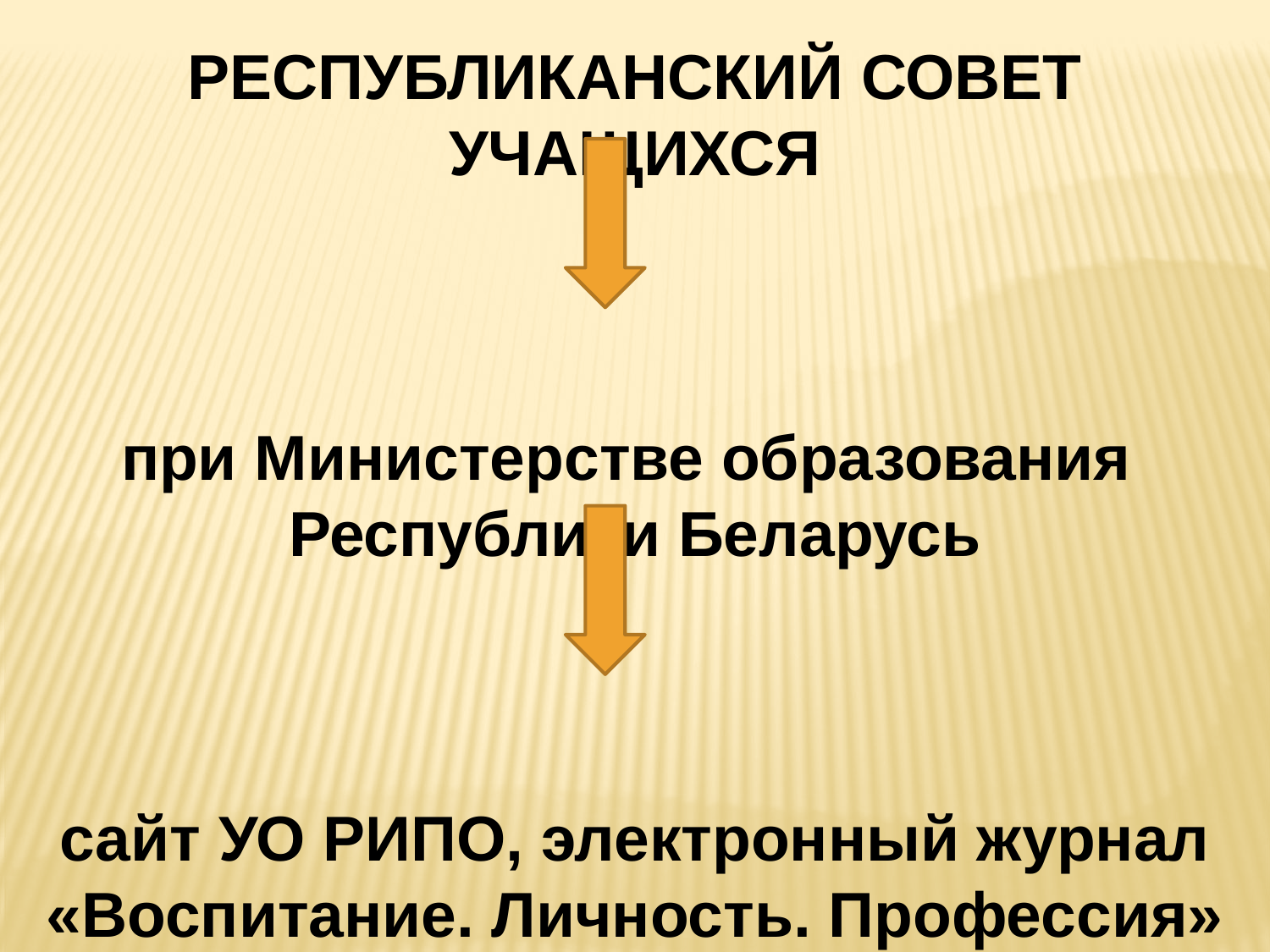

РЕСПУБЛИКАНСКИЙ СОВЕТ УЧАЩИХСЯ

при Министерстве образования
Республики Беларусь

сайт УО РИПО, электронный журнал «Воспитание. Личность. Профессия»